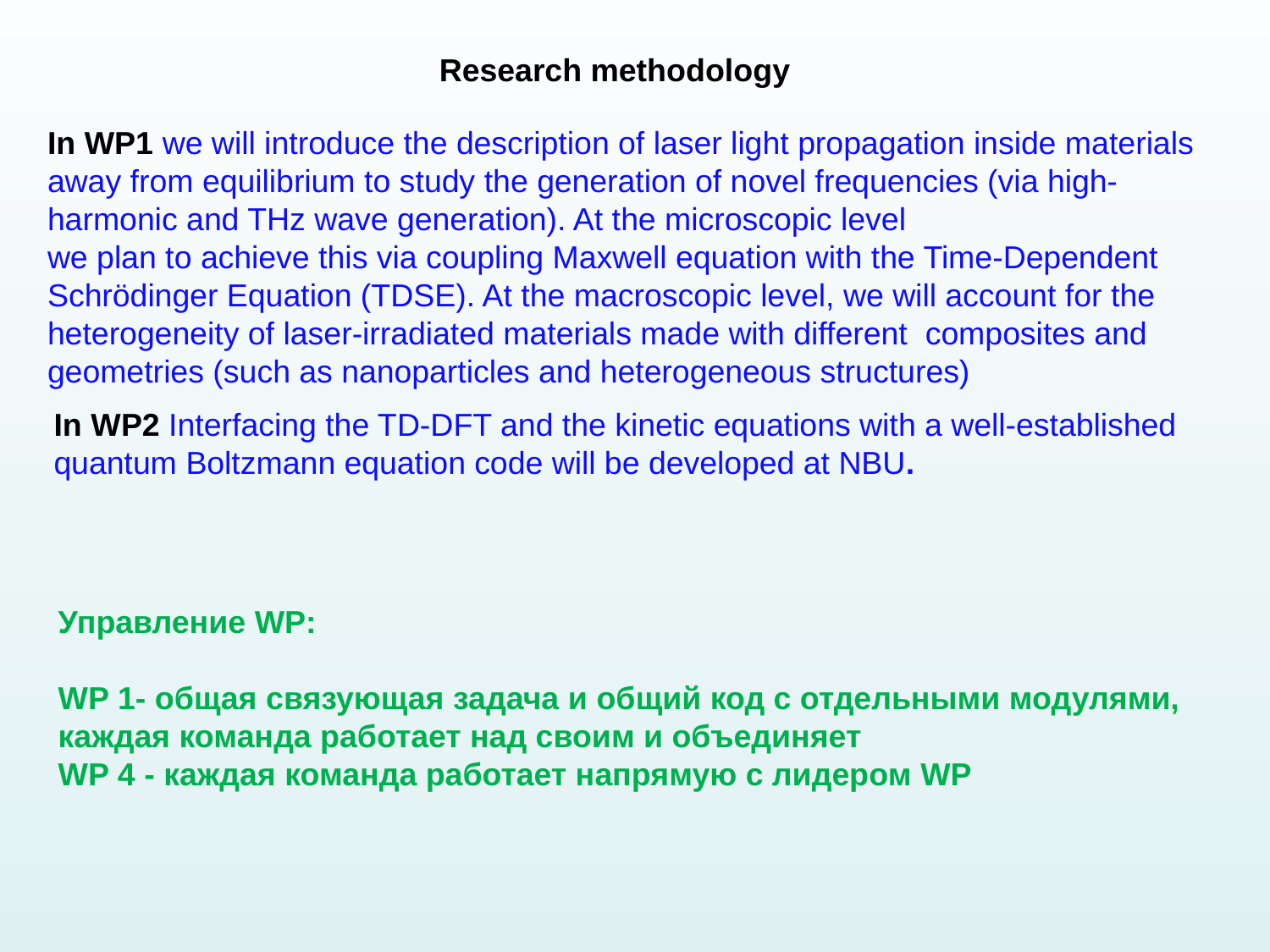

Research methodology
In WP1 we will introduce the description of laser light propagation inside materials away from equilibrium to study the generation of novel frequencies (via high-harmonic and THz wave generation). At the microscopic level
we plan to achieve this via coupling Maxwell equation with the Time-Dependent Schrödinger Equation (TDSE). At the macroscopic level, we will account for the heterogeneity of laser-irradiated materials made with different  composites and geometries (such as nanoparticles and heterogeneous structures)
In WP2 Interfacing the TD-DFT and the kinetic equations with a well-established
quantum Boltzmann equation code will be developed at NBU.
Управление WP:

WP 1- общая связующая задача и общий код с отдельными модулями,
каждая команда работает над своим и объединяет
WP 4 - каждая команда работает напрямую с лидером WP